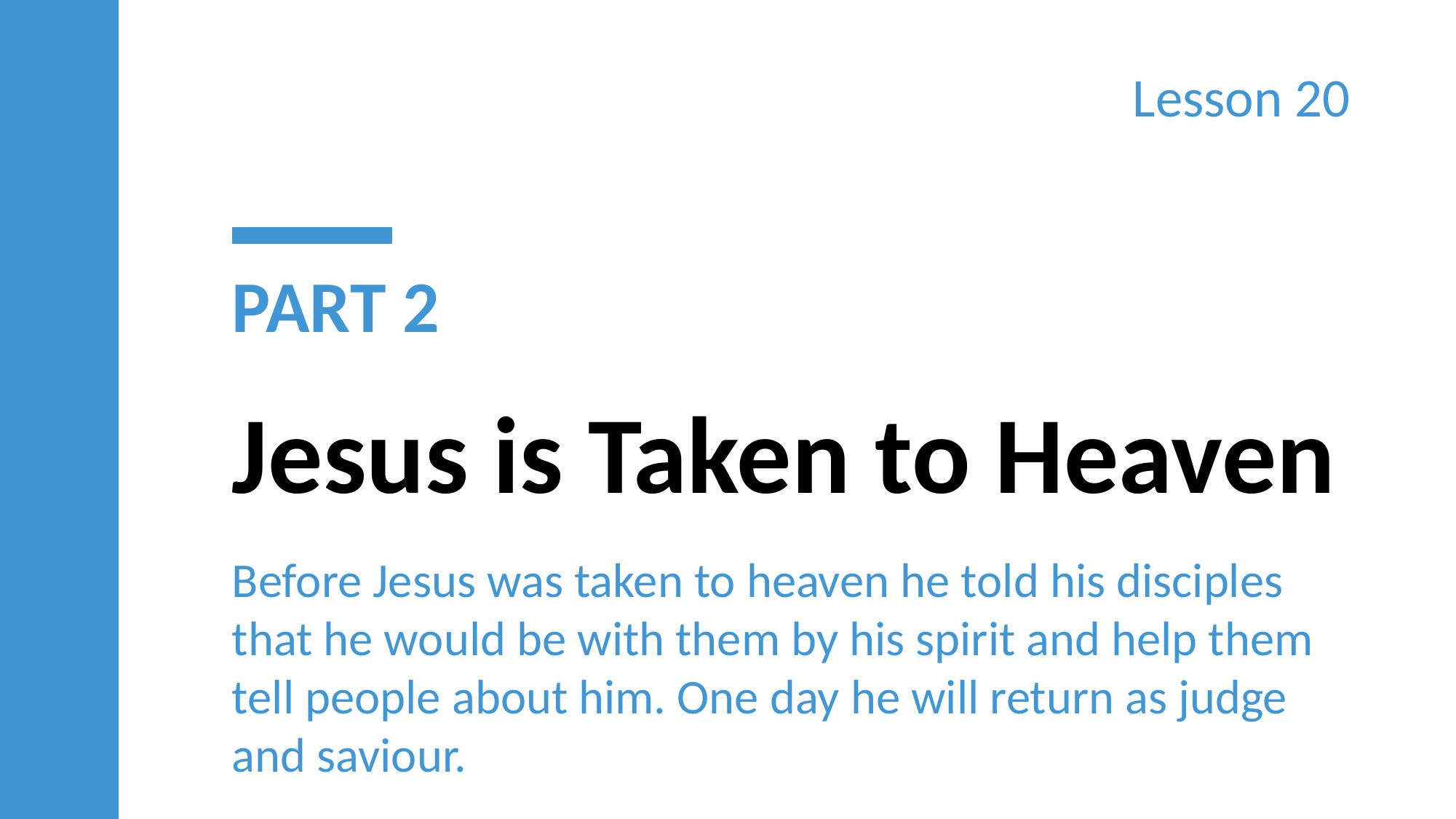

Lesson 20
PART 2
Jesus is Taken to Heaven
Before Jesus was taken to heaven he told his disciples that he would be with them by his spirit and help them tell people about him. One day he will return as judge and saviour.